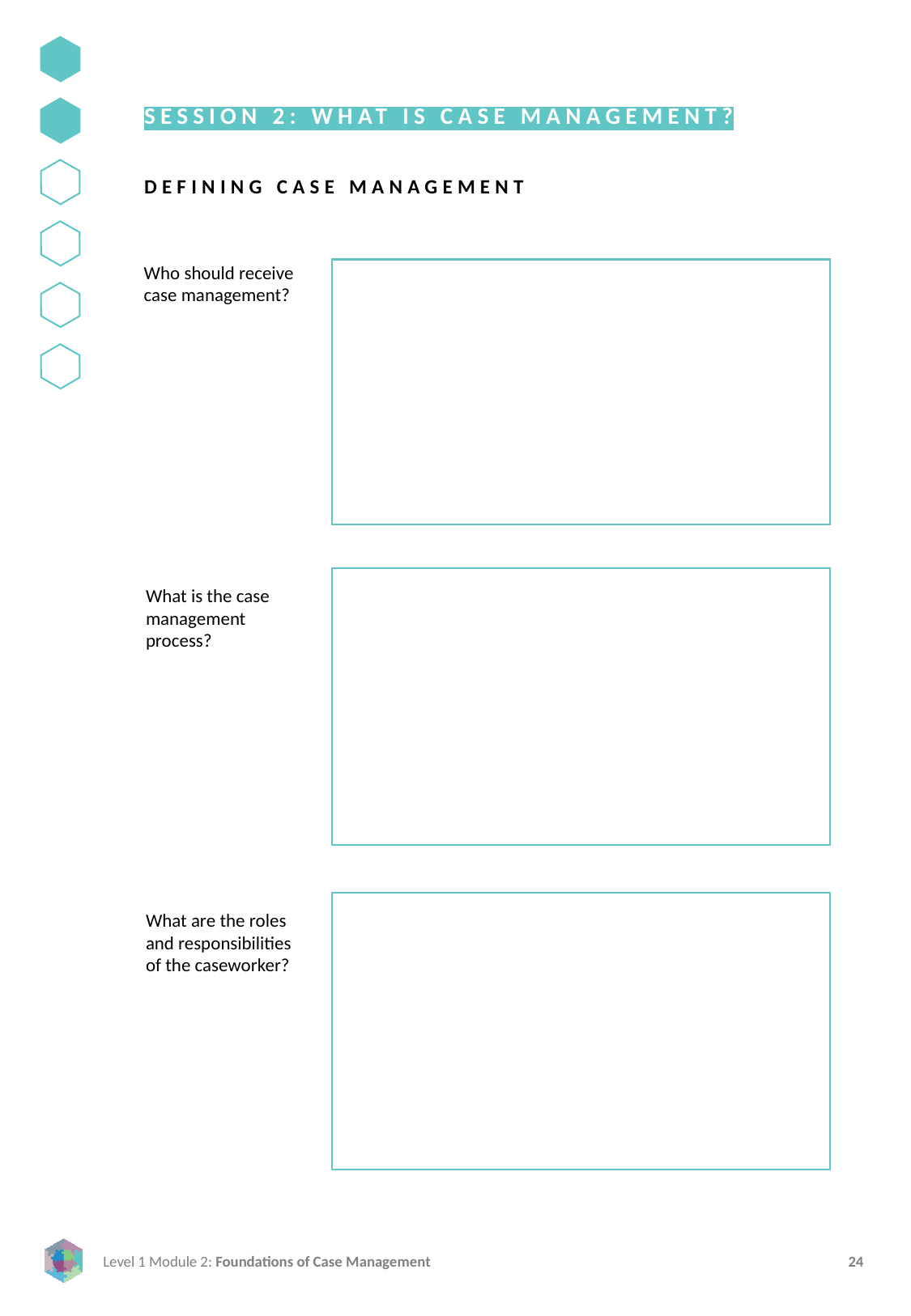

SESSION 2: WHAT IS CASE MANAGEMENT?

DEFINING CASE MANAGEMENT

Who should receive case management?

What is the case management process?

What are the roles and responsibilities of the caseworker?